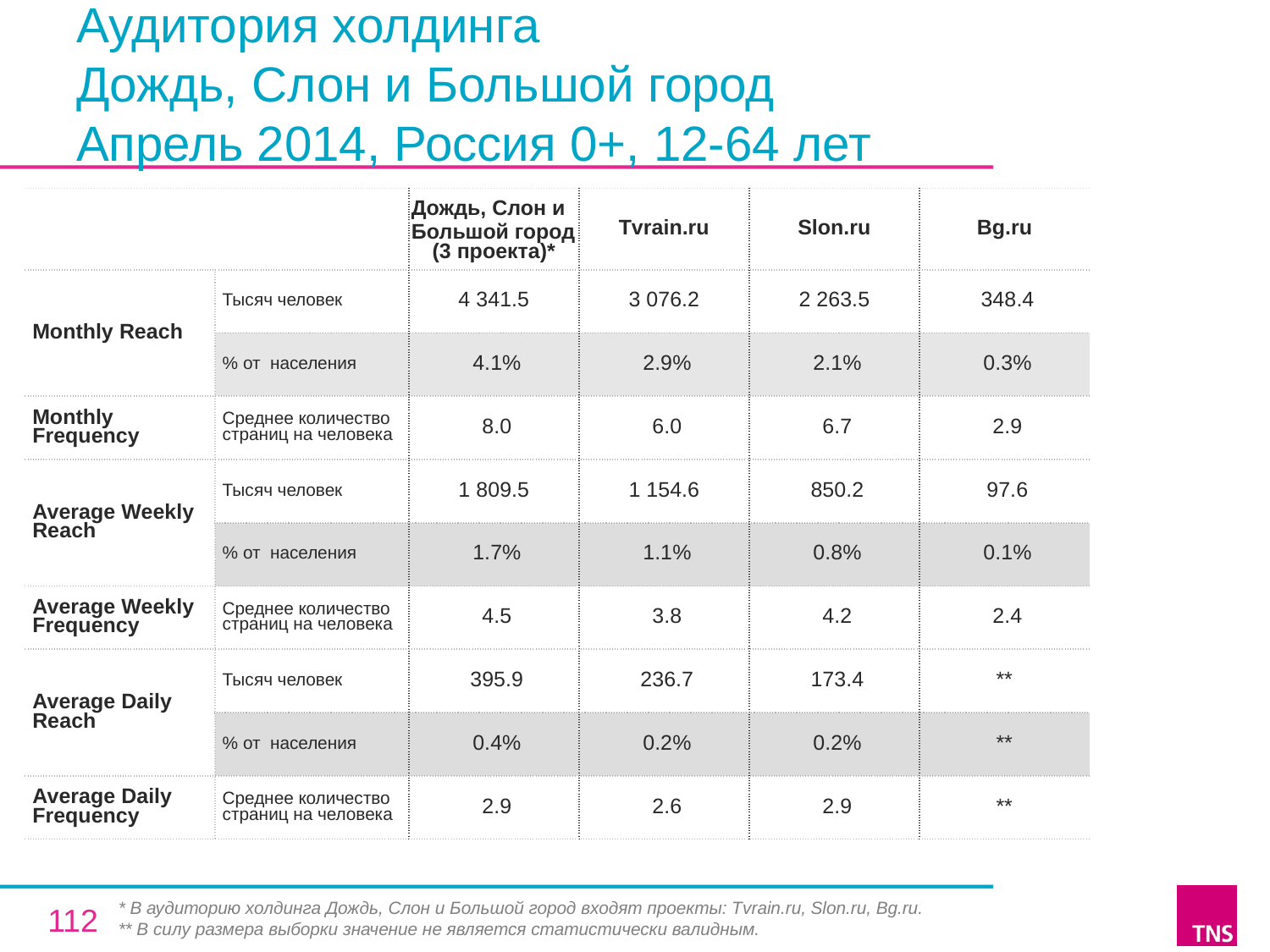

# Аудитория холдинга
Дождь, Слон и Большой город
Апрель 2014, Россия 0+, 12-64 лет
|  |  | Дождь, Слон и Большой город (3 проекта)\* | Tvrain.ru | Slon.ru | Bg.ru |
| --- | --- | --- | --- | --- | --- |
| Monthly Reach | Тысяч человек | 4 341.5 | 3 076.2 | 2 263.5 | 348.4 |
|  | % от населения | 4.1% | 2.9% | 2.1% | 0.3% |
| Monthly Frequency | Среднее количество страниц на человека | 8.0 | 6.0 | 6.7 | 2.9 |
| Average Weekly Reach | Тысяч человек | 1 809.5 | 1 154.6 | 850.2 | 97.6 |
|  | % от населения | 1.7% | 1.1% | 0.8% | 0.1% |
| Average Weekly Frequency | Среднее количество страниц на человека | 4.5 | 3.8 | 4.2 | 2.4 |
| Average Daily Reach | Тысяч человек | 395.9 | 236.7 | 173.4 | \*\* |
|  | % от населения | 0.4% | 0.2% | 0.2% | \*\* |
| Average Daily Frequency | Среднее количество страниц на человека | 2.9 | 2.6 | 2.9 | \*\* |
* В аудиторию холдинга Дождь, Слон и Большой город входят проекты: Tvrain.ru, Slon.ru, Bg.ru.
** В силу размера выборки значение не является статистически валидным.
112